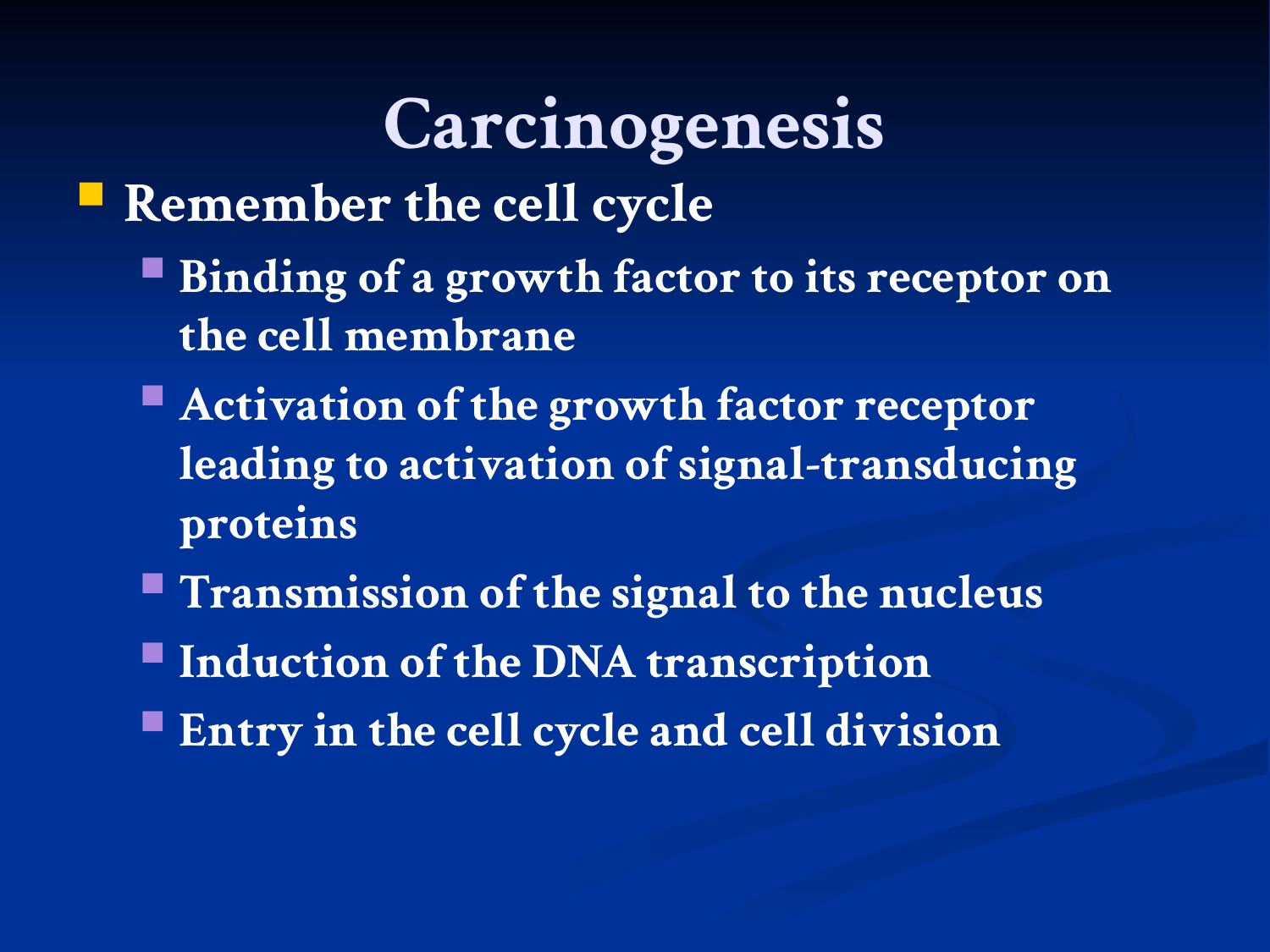

# Carcinogenesis
Remember the cell cycle
Binding of a growth factor to its receptor on the cell membrane
Activation of the growth factor receptor leading to activation of signal-transducing proteins
Transmission of the signal to the nucleus
Induction of the DNA transcription
Entry in the cell cycle and cell division